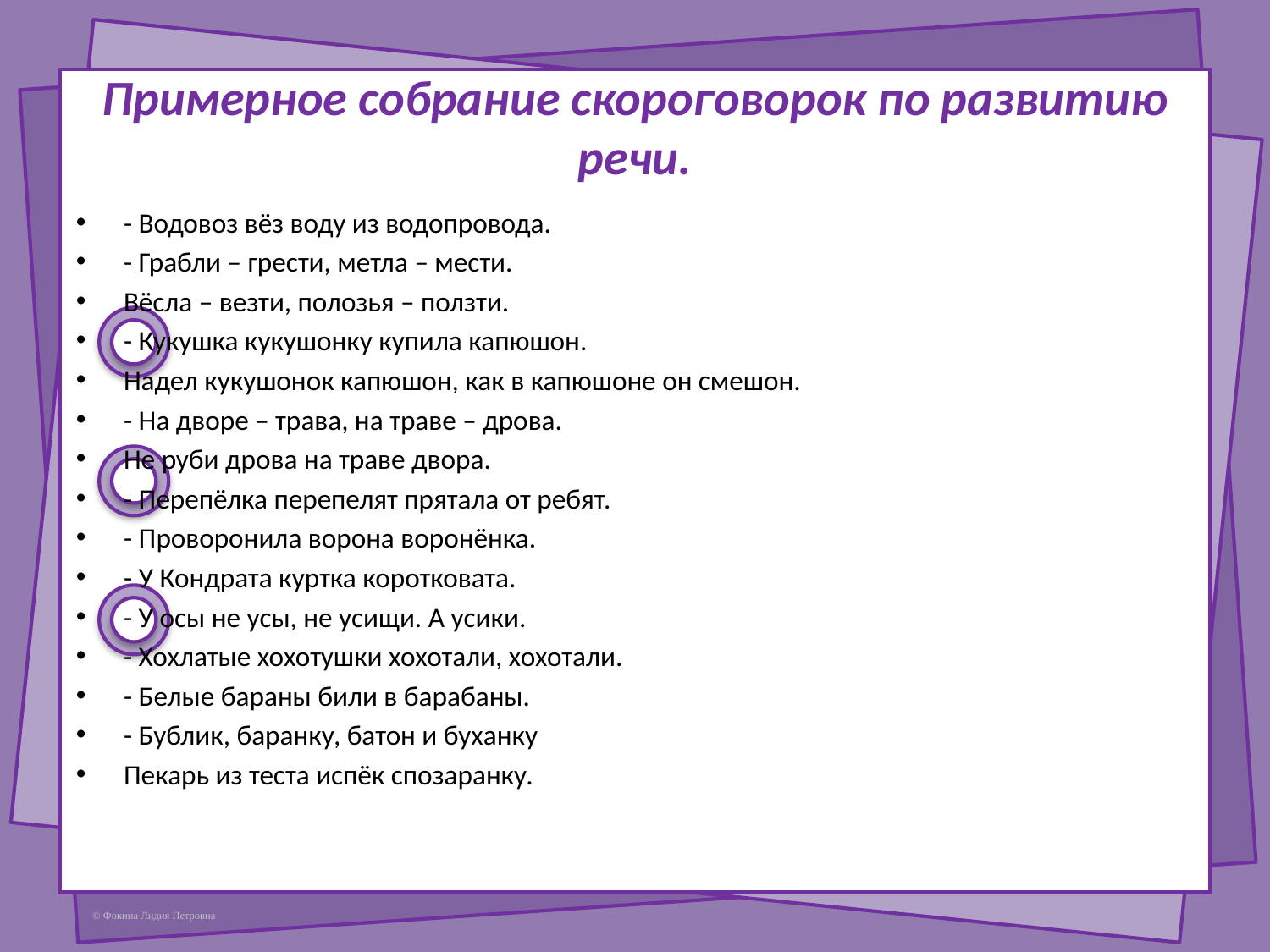

# Примерное собрание скороговорок по развитию речи.
- Водовоз вёз воду из водопровода.
- Грабли – грести, метла – мести.
Вёсла – везти, полозья – ползти.
- Кукушка кукушонку купила капюшон.
Надел кукушонок капюшон, как в капюшоне он смешон.
- На дворе – трава, на траве – дрова.
Не руби дрова на траве двора.
- Перепёлка перепелят прятала от ребят.
- Проворонила ворона воронёнка.
- У Кондрата куртка коротковата.
- У осы не усы, не усищи. А усики.
- Хохлатые хохотушки хохотали, хохотали.
- Белые бараны били в барабаны.
- Бублик, баранку, батон и буханку
Пекарь из теста испёк спозаранку.